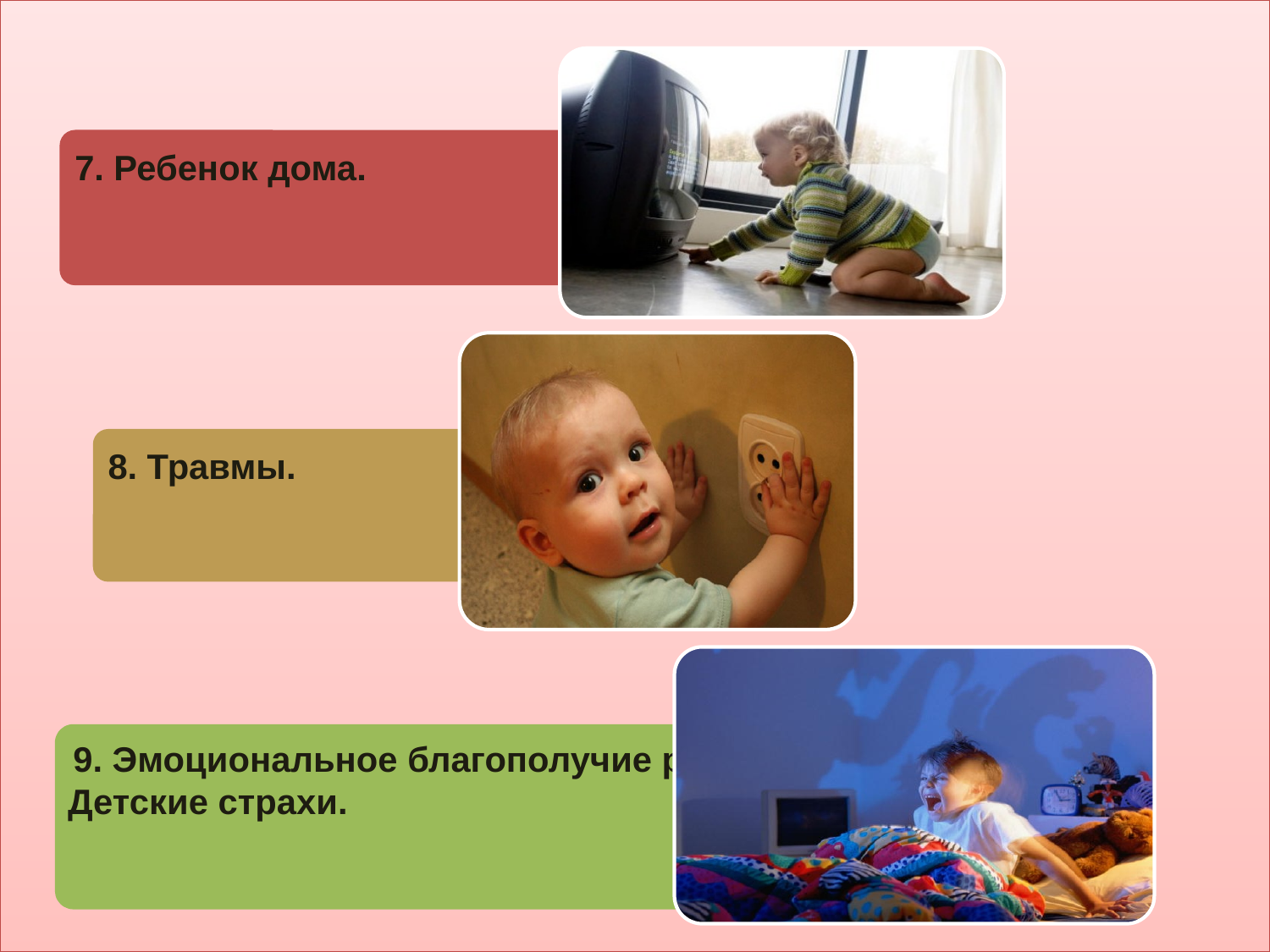

#
7. Ребенок дома.

8. Травмы.
 9. Эмоциональное благополучие ребенка. Детские страхи.